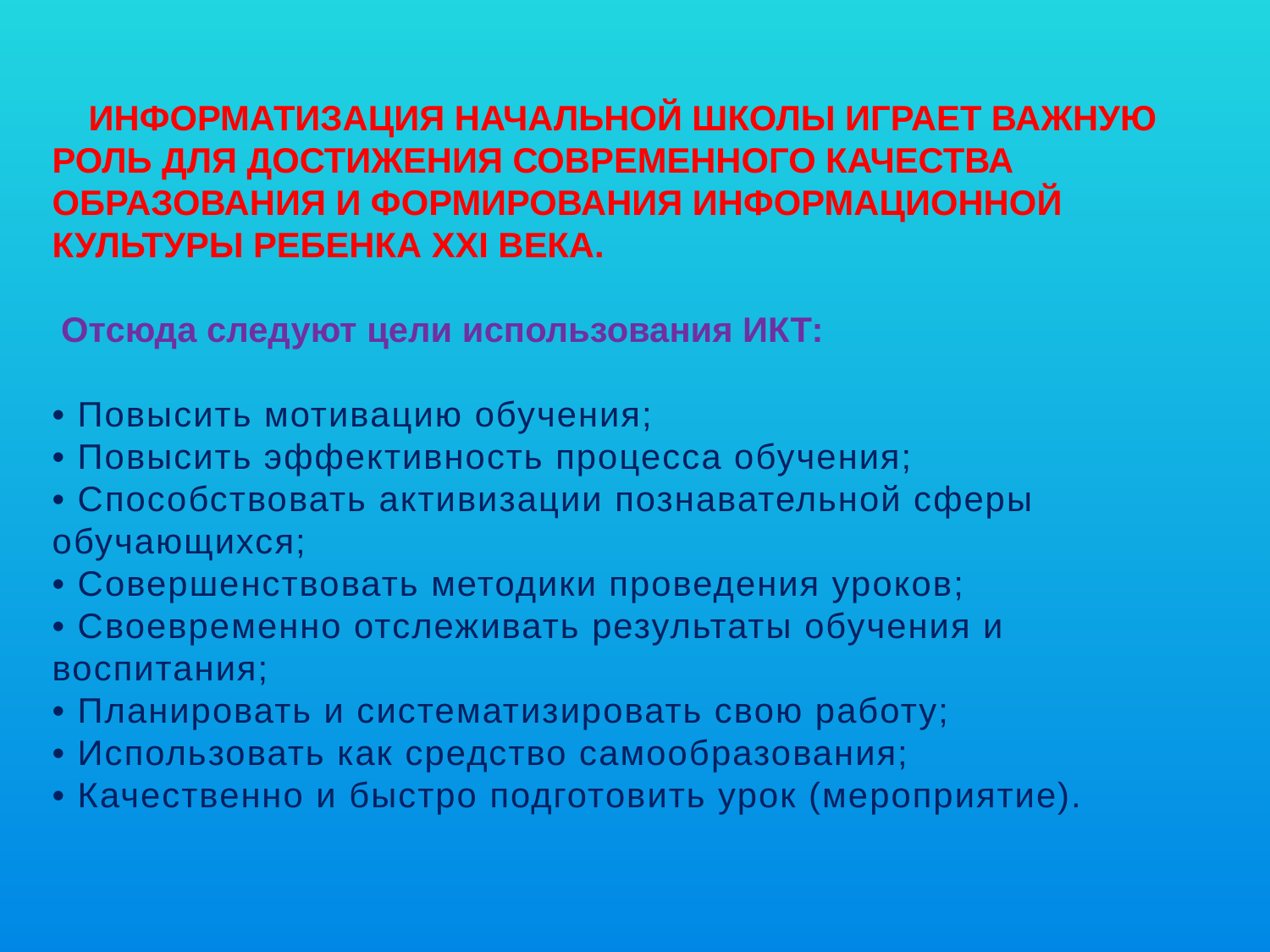

Информатизация начальной школы играет важную роль для достижения современного качества образования и формирования информационной культуры ребенка ХХI века.

 Отсюда следуют цели использования ИКТ:
• Повысить мотивацию обучения;
• Повысить эффективность процесса обучения;
• Способствовать активизации познавательной сферы обучающихся;
• Совершенствовать методики проведения уроков;
• Своевременно отслеживать результаты обучения и воспитания;
• Планировать и систематизировать свою работу;
• Использовать как средство самообразования;
• Качественно и быстро подготовить урок (мероприятие).